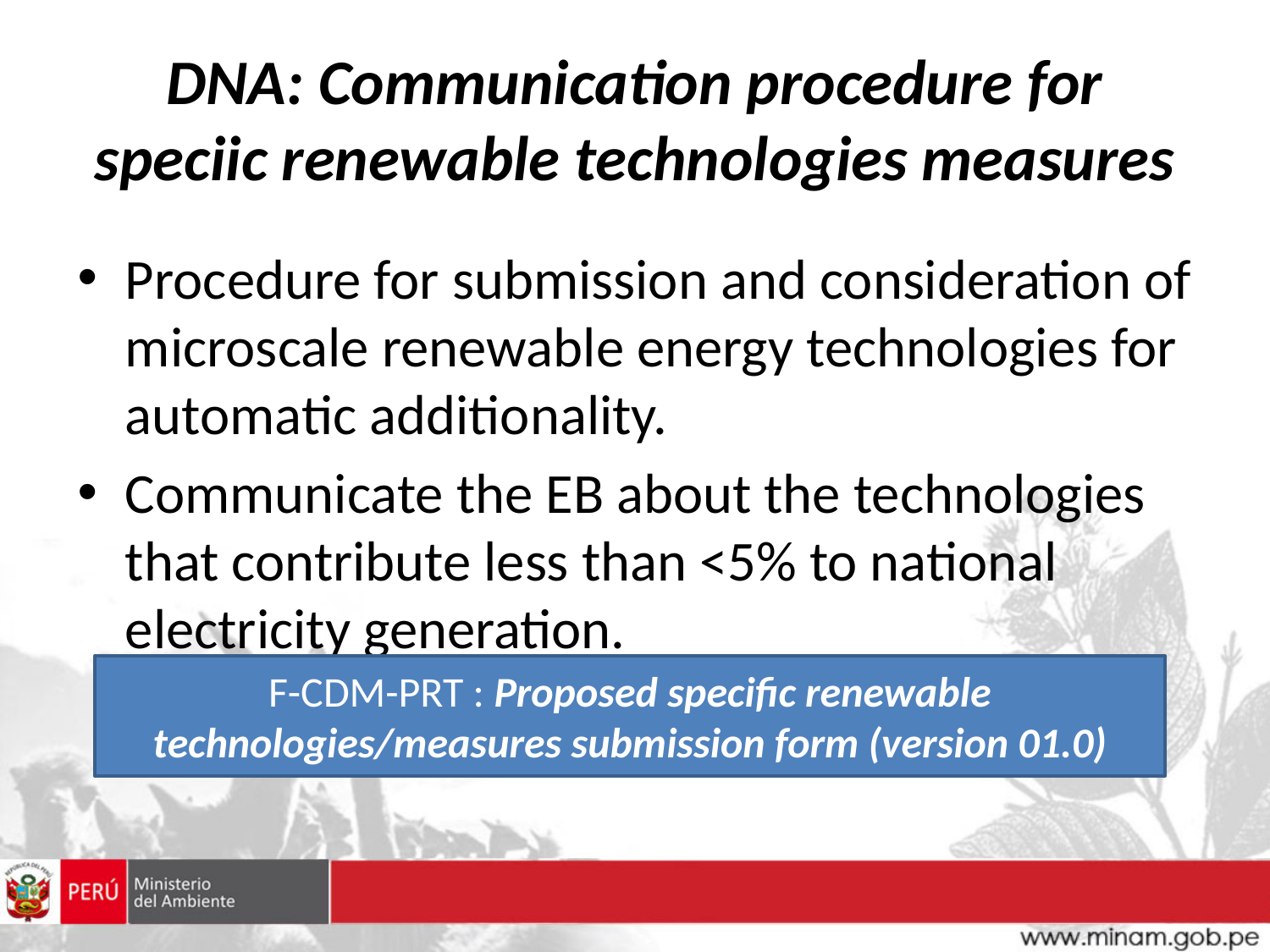

# DNA: Communication procedure for speciic renewable technologies measures
Procedure for submission and consideration of microscale renewable energy technologies for automatic additionality.
Communicate the EB about the technologies that contribute less than <5% to national electricity generation.

F-CDM-PRT : Proposed specific renewable technologies/measures submission form (version 01.0)